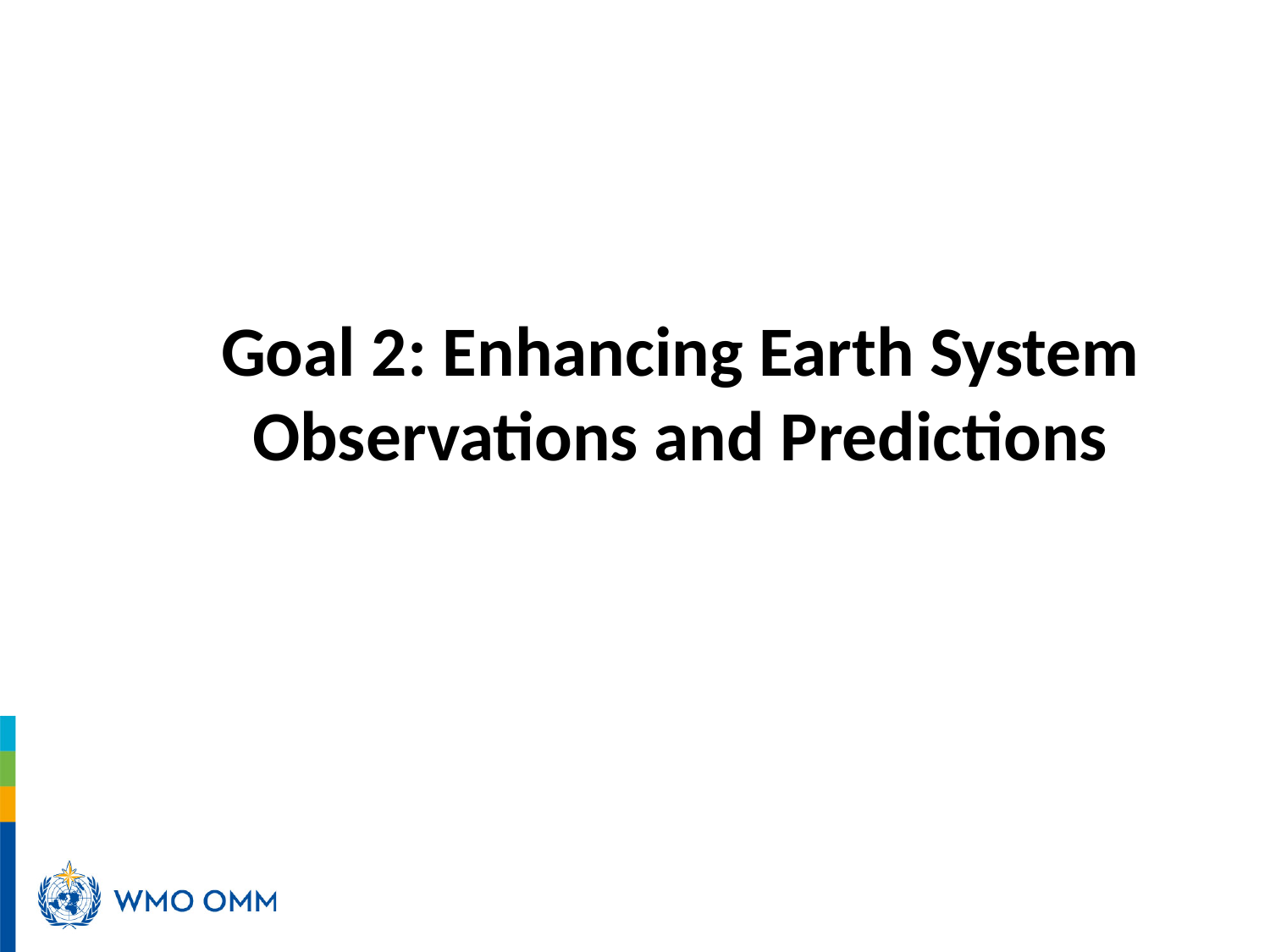

# Goal 2: Enhancing Earth System Observations and Predictions